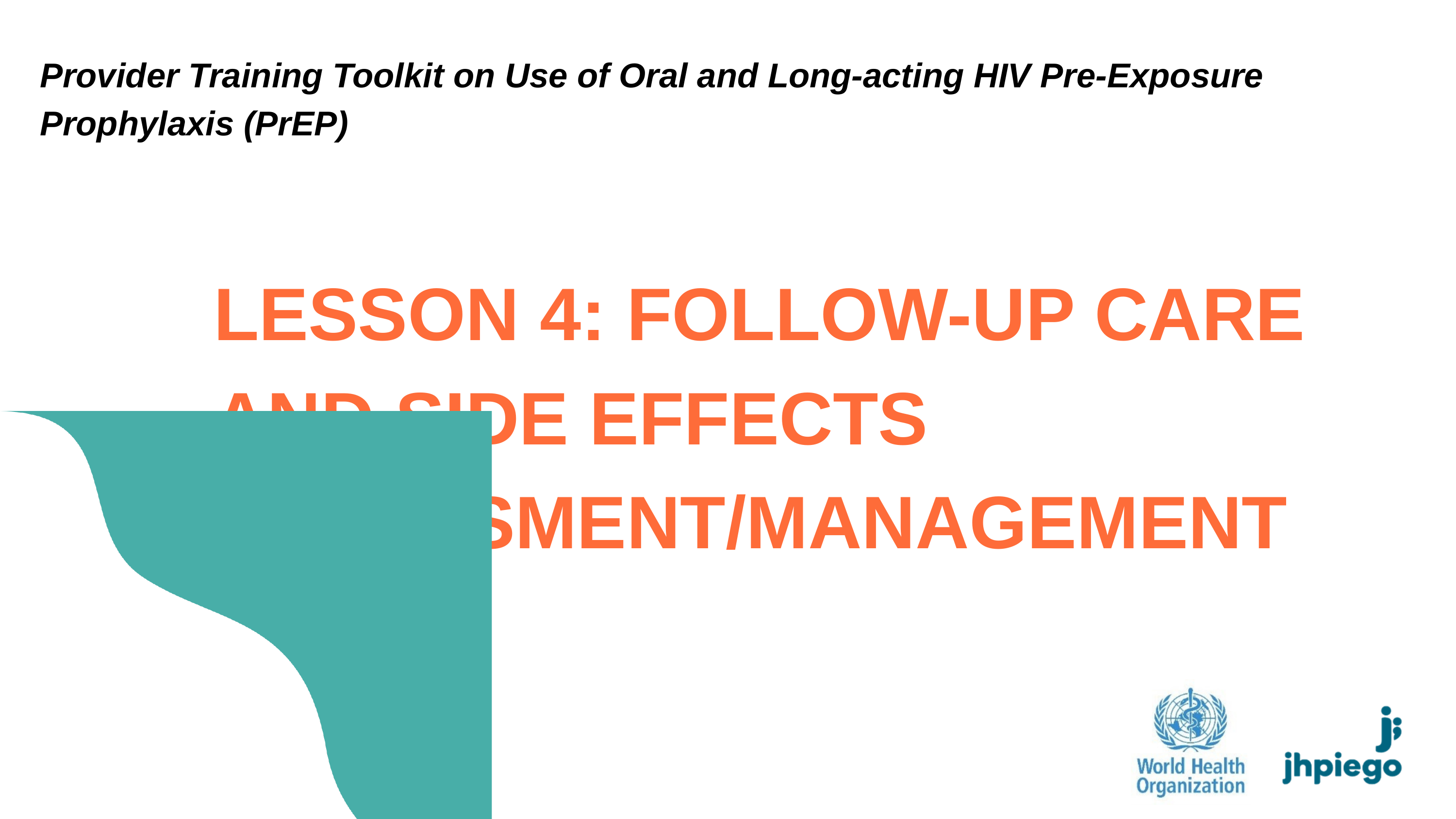

Provider Training Toolkit on Use of Oral and Long-acting HIV Pre-Exposure Prophylaxis (PrEP)
LESSON 4: FOLLOW-UP CARE AND SIDE EFFECTS ASSESSMENT/MANAGEMENT